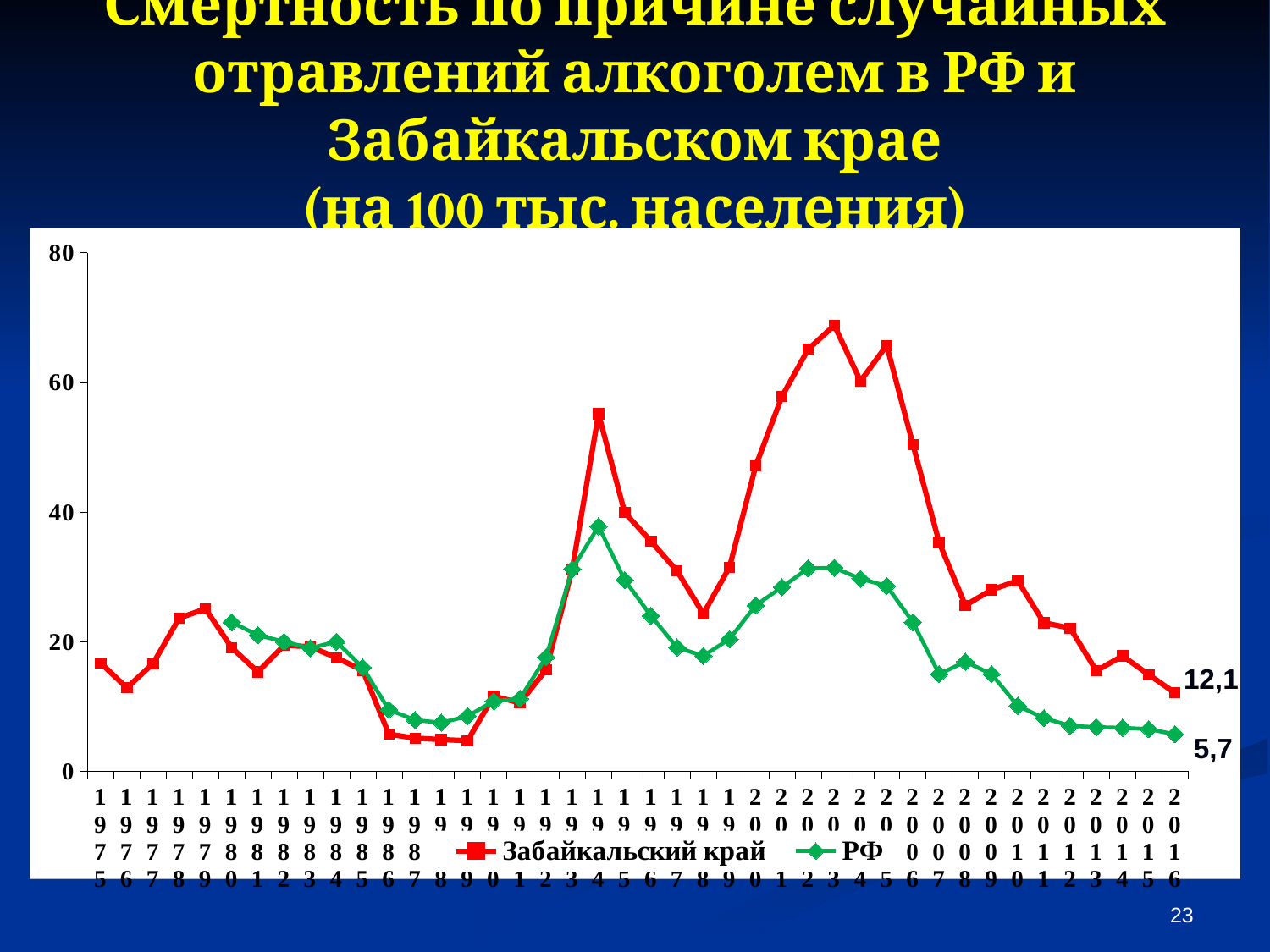

# Смертность по причине случайных отравлений алкоголем в РФ и Забайкальском крае (на 100 тыс. населения)

### Chart

| Category | Забайкальский край | РФ |
|---|---|---|
| 1975 | 16.7 | None |
| 1976 | 12.88 | None |
| 1977 | 16.61000000000001 | None |
| 1978 | 23.64 | None |
| 1979 | 25.07 | None |
| 1980 | 19.07999999999999 | 23.0 |
| 1981 | 15.33 | 21.0 |
| 1982 | 19.42 | 20.0 |
| 1983 | 19.23 | 19.0 |
| 1984 | 17.5 | 20.0 |
| 1985 | 15.58 | 16.0 |
| 1986 | 5.73 | 9.5 |
| 1987 | 5.1 | 7.9 |
| 1988 | 4.89 | 7.5 |
| 1989 | 4.71 | 8.5 |
| 1990 | 11.59 | 10.8 |
| 1991 | 10.54 | 11.2 |
| 1992 | 15.68 | 17.6 |
| 1993 | 31.2 | 31.2 |
| 1994 | 55.15 | 37.8 |
| 1995 | 39.9 | 29.5 |
| 1996 | 35.5 | 24.0 |
| 1997 | 30.9 | 19.1 |
| 1998 | 24.3 | 17.8 |
| 1999 | 31.5 | 20.4 |
| 2000 | 47.1 | 25.6 |
| 2001 | 57.8 | 28.4 |
| 2002 | 65.1 | 31.3 |
| 2003 | 68.8 | 31.4 |
| 2004 | 60.2 | 29.7 |
| 2005 | 65.7 | 28.6 |
| 2006 | 50.4 | 23.0 |
| 2007 | 35.3 | 15.0 |
| 2008 | 25.6 | 16.9 |
| 2009 | 28.0 | 15.0 |
| 2010 | 29.4 | 10.1 |
| 2011 | 22.9 | 8.200000000000001 |
| 2012 | 22.1 | 7.0 |
| 2013 | 15.5 | 6.8 |
| 2014 | 17.8 | 6.7 |
| 2015 | 14.9 | 6.5 |
| 2016 | 12.1 | 5.7 |
12,1
5,7
23